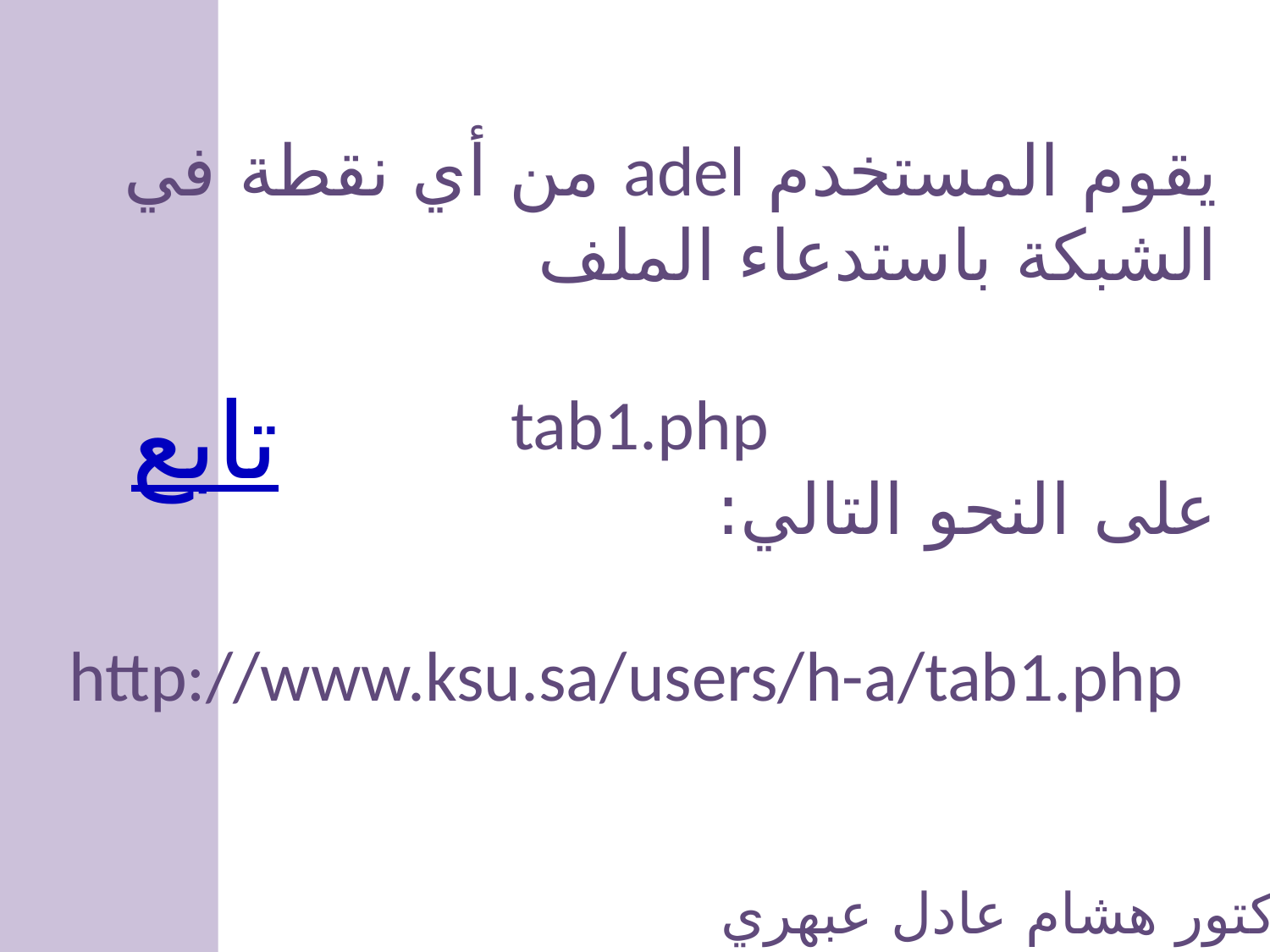

يقوم المستخدم adel من أي نقطة في الشبكة باستدعاء الملف

 tab1.php
على النحو التالي:

تابع
http://www.ksu.sa/users/h-a/tab1.php
الدكتور هشام عادل عبهري